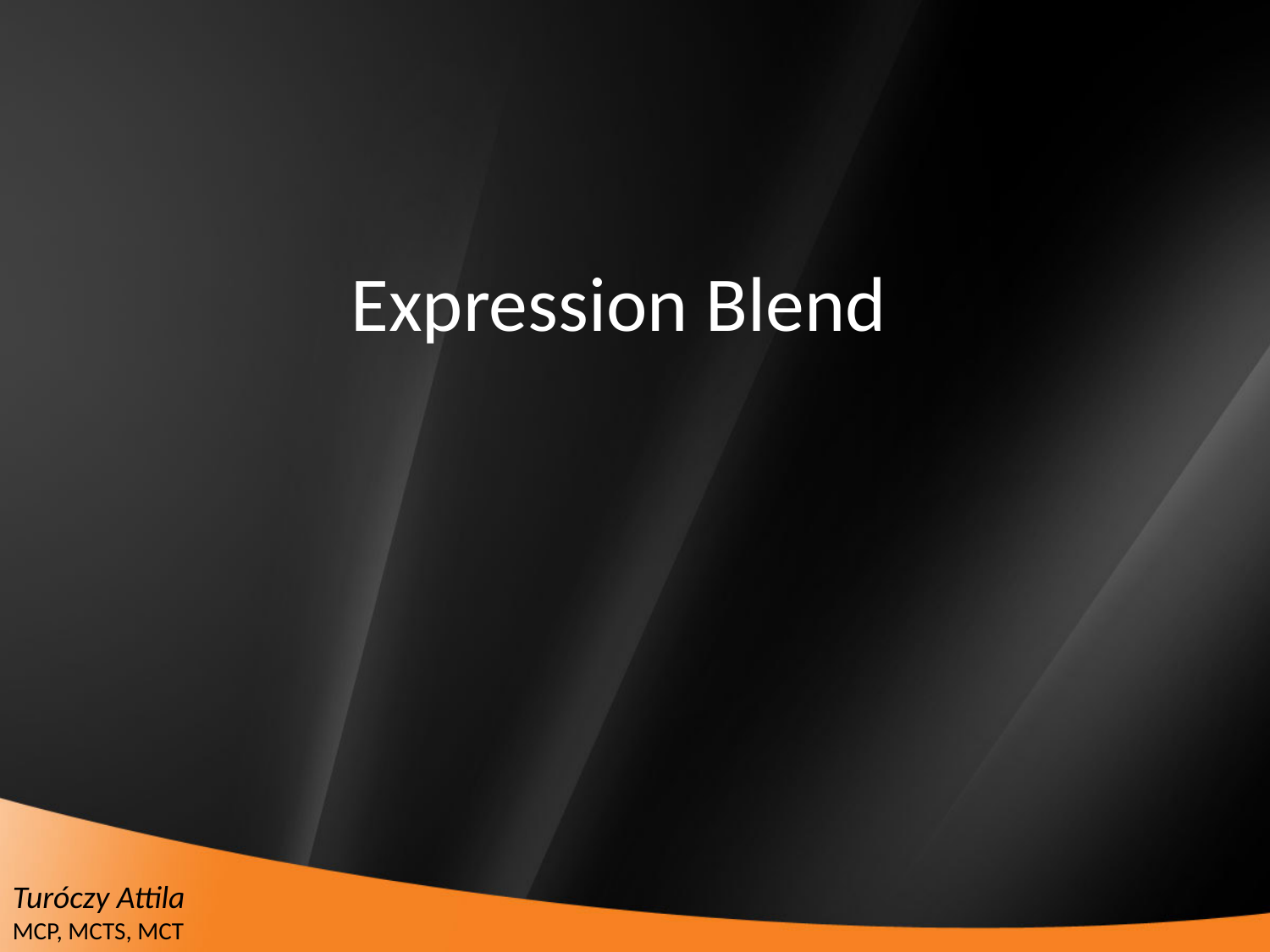

# Expression Blend
Turóczy Attila
MCP, MCTS, MCT